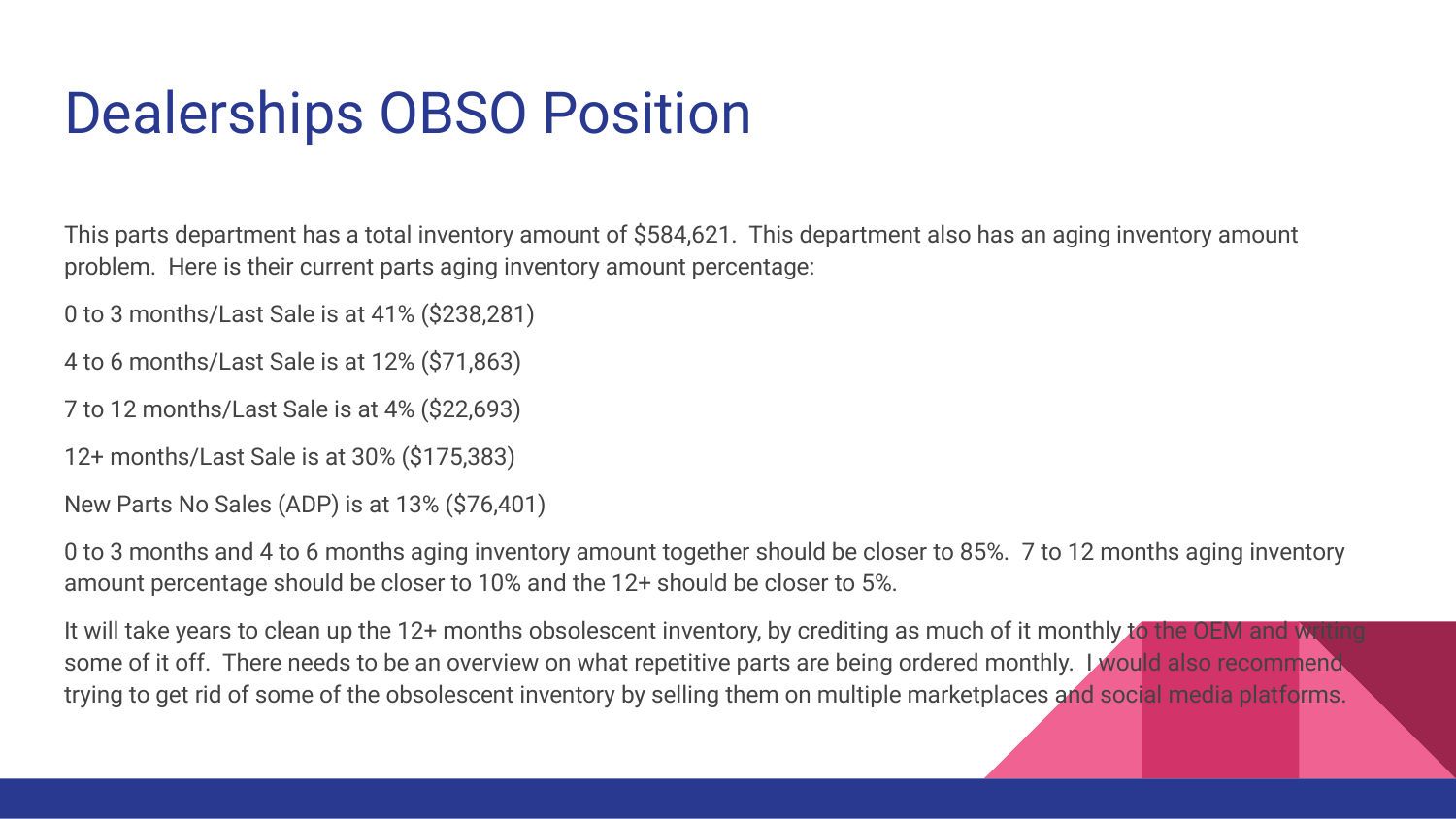

# Dealerships OBSO Position
This parts department has a total inventory amount of $584,621.  This department also has an aging inventory amount problem.  Here is their current parts aging inventory amount percentage:
0 to 3 months/Last Sale is at 41% ($238,281)
4 to 6 months/Last Sale is at 12% ($71,863)
7 to 12 months/Last Sale is at 4% ($22,693)
12+ months/Last Sale is at 30% ($175,383)
New Parts No Sales (ADP) is at 13% ($76,401)
0 to 3 months and 4 to 6 months aging inventory amount together should be closer to 85%.  7 to 12 months aging inventory amount percentage should be closer to 10% and the 12+ should be closer to 5%.
It will take years to clean up the 12+ months obsolescent inventory, by crediting as much of it monthly to the OEM and writing some of it off.  There needs to be an overview on what repetitive parts are being ordered monthly.  I would also recommend trying to get rid of some of the obsolescent inventory by selling them on multiple marketplaces and social media platforms.